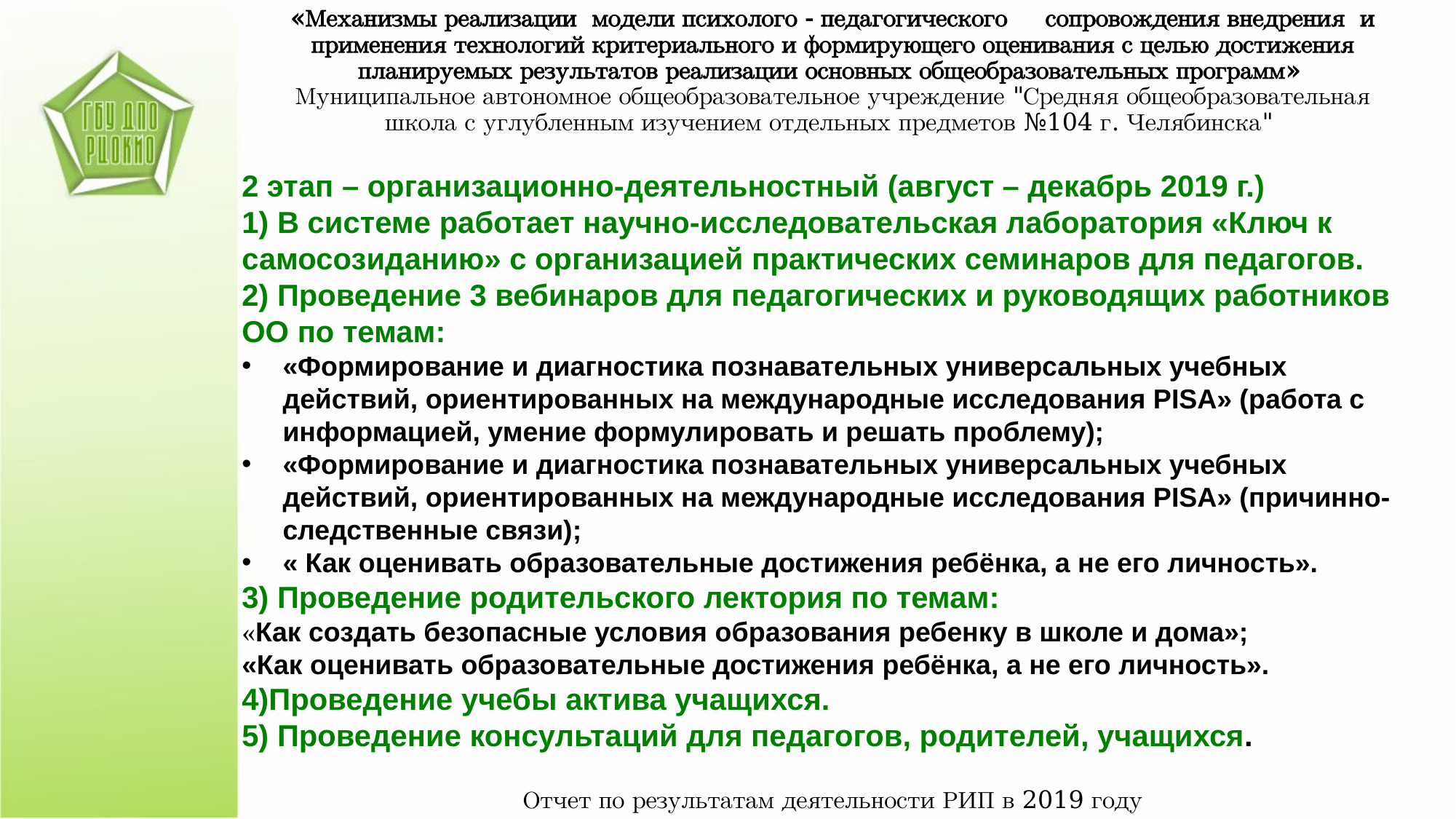

«Механизмы реализации  модели психолого - педагогического     сопровождения внедрения  и применения технологий критериального и формирующего оценивания с целью достижения планируемых результатов реализации основных общеобразовательных программ»
Муниципальное автономное общеобразовательное учреждение "Средняя общеобразовательная школа с углубленным изучением отдельных предметов №104 г. Челябинска"
2 этап – организационно-деятельностный (август – декабрь 2019 г.)
1) В системе работает научно-исследовательская лаборатория «Ключ к самосозиданию» с организацией практических семинаров для педагогов.
2) Проведение 3 вебинаров для педагогических и руководящих работников ОО по темам:
«Формирование и диагностика познавательных универсальных учебных действий, ориентированных на международные исследования PISA» (работа с информацией, умение формулировать и решать проблему);
«Формирование и диагностика познавательных универсальных учебных действий, ориентированных на международные исследования PISA» (причинно- следственные связи);
« Как оценивать образовательные достижения ребёнка, а не его личность».
3) Проведение родительского лектория по темам:
«Как создать безопасные условия образования ребенку в школе и дома»;
«Как оценивать образовательные достижения ребёнка, а не его личность».
4)Проведение учебы актива учащихся.
5) Проведение консультаций для педагогов, родителей, учащихся.
Отчет по результатам деятельности РИП в 2019 году